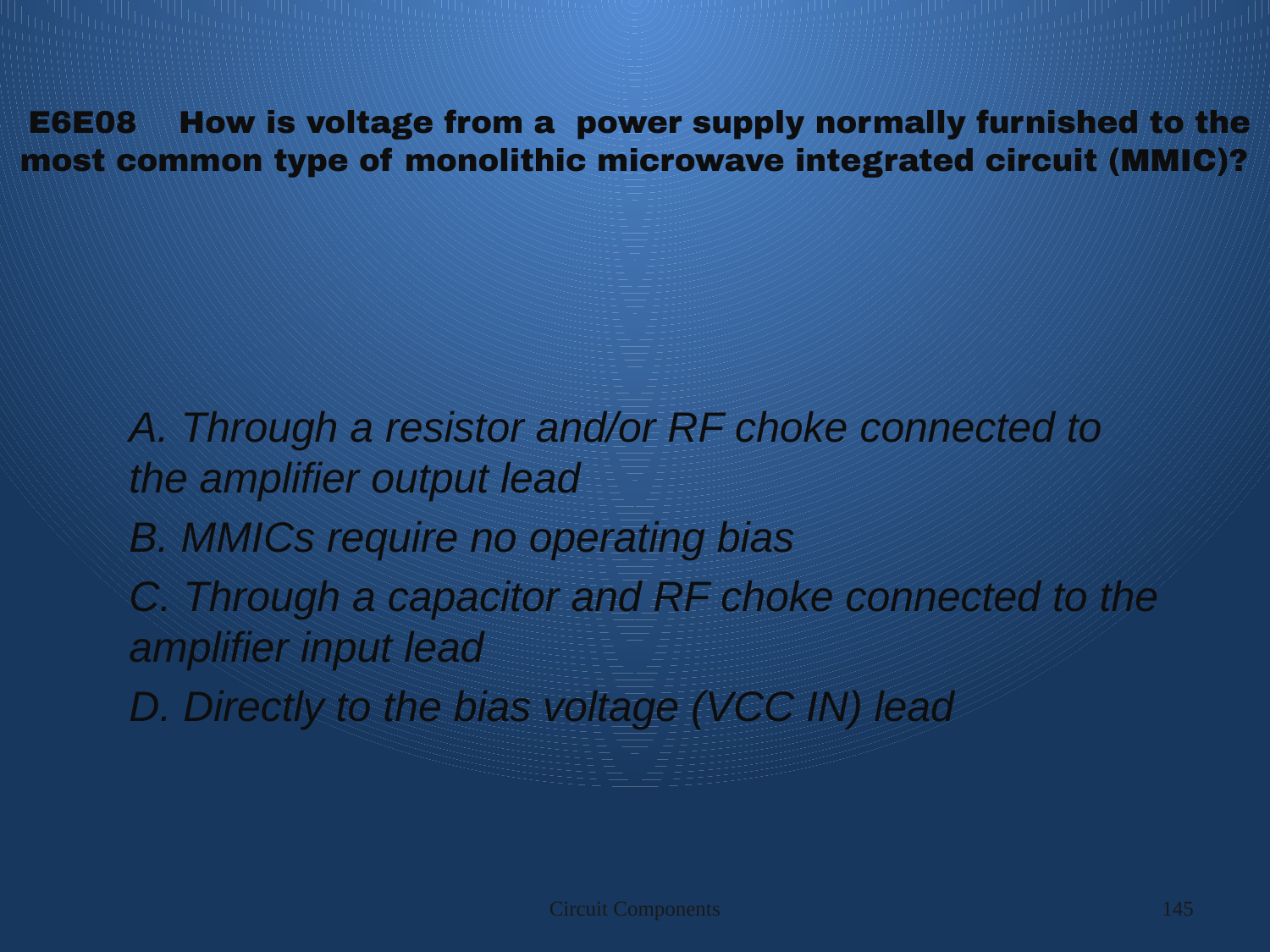

# E6E08    How is voltage from a  power supply normally furnished to the most common type of monolithic microwave integrated circuit (MMIC)?

A. Through a resistor and/or RF choke connected to the amplifier output lead
B. MMICs require no operating bias
C. Through a capacitor and RF choke connected to the amplifier input lead
D. Directly to the bias voltage (VCC IN) lead
Circuit Components
145